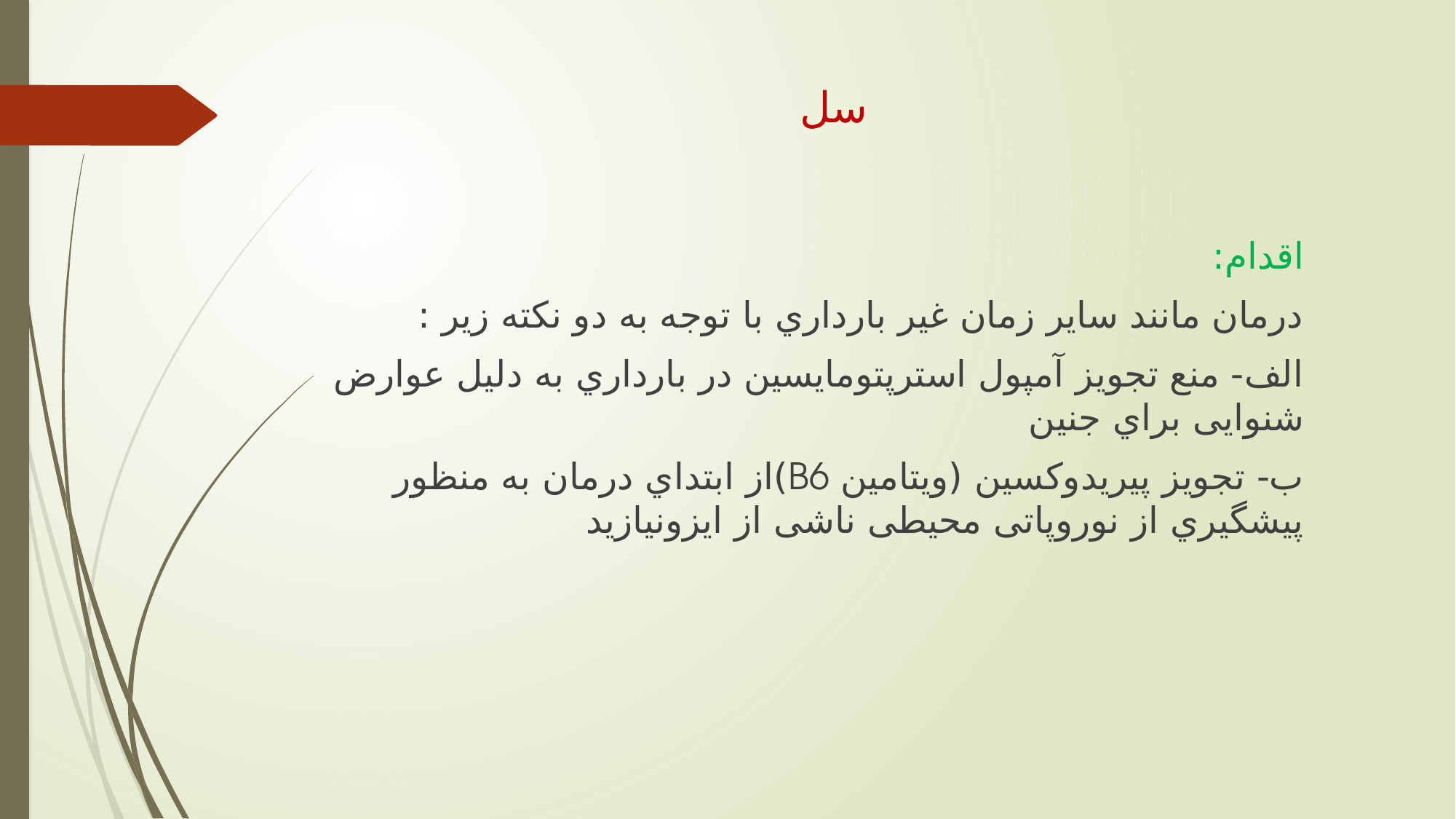

# سل
اقدام:
درمان مانند ساير زمان غیر بارداري با توجه به دو نكته زیر :
الف- منع تجويز آمپول استرپتومايسین در بارداري به دلیل عوارض شنوايی براي جنین
ب- تجويز پیريدوكسین (ويتامین B6)از ابتداي درمان به منظور پیشگیري از نوروپاتی محیطی ناشی از ايزونیازيد